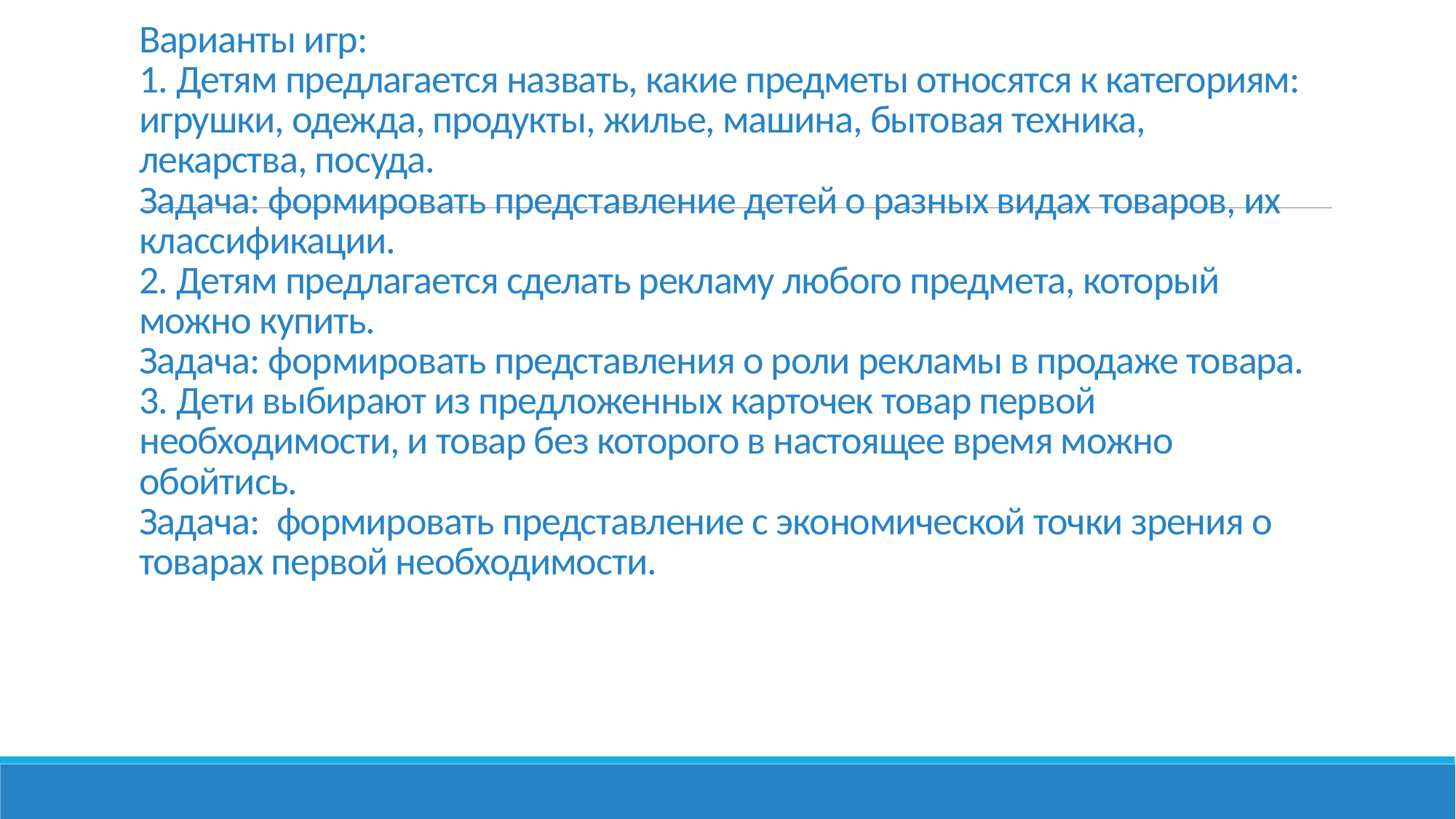

# Варианты игр: 1. Детям предлагается назвать, какие предметы относятся к категориям: игрушки, одежда, продукты, жилье, машина, бытовая техника, лекарства, посуда. Задача: формировать представление детей о разных видах товаров, их классификации. 2. Детям предлагается сделать рекламу любого предмета, который можно купить. Задача: формировать представления о роли рекламы в продаже товара. 3. Дети выбирают из предложенных карточек товар первой необходимости, и товар без которого в настоящее время можно обойтись. Задача:  формировать представление с экономической точки зрения о товарах первой необходимости.